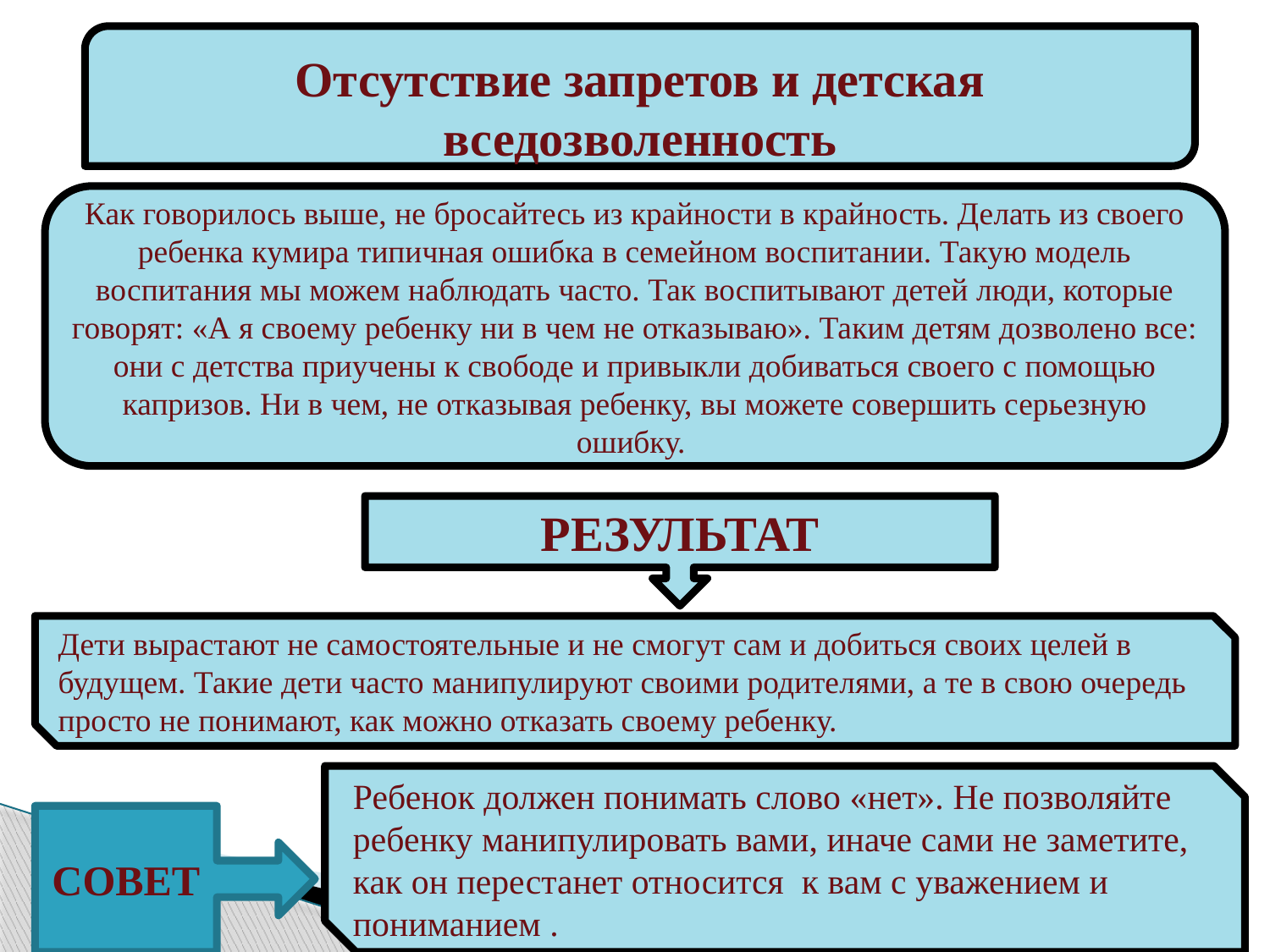

Отсутствие запретов и детская вседозволенность

Как говорилось выше, не бросайтесь из крайности в крайность. Делать из своего ребенка кумира типичная ошибка в семейном воспитании. Такую модель воспитания мы можем наблюдать часто. Так воспитывают детей люди, которые говорят: «А я своему ребенку ни в чем не отказываю». Таким детям дозволено все: они с детства приучены к свободе и привыкли добиваться своего с помощью капризов. Ни в чем, не отказывая ребенку, вы можете совершить серьезную ошибку.
РЕЗУЛЬТАТ
Дети вырастают не самостоятельные и не смогут сам и добиться своих целей в будущем. Такие дети часто манипулируют своими родителями, а те в свою очередь просто не понимают, как можно отказать своему ребенку.
Ребенок должен понимать слово «нет». Не позволяйте ребенку манипулировать вами, иначе сами не заметите, как он перестанет относится  к вам с уважением и пониманием .
СОВЕТ